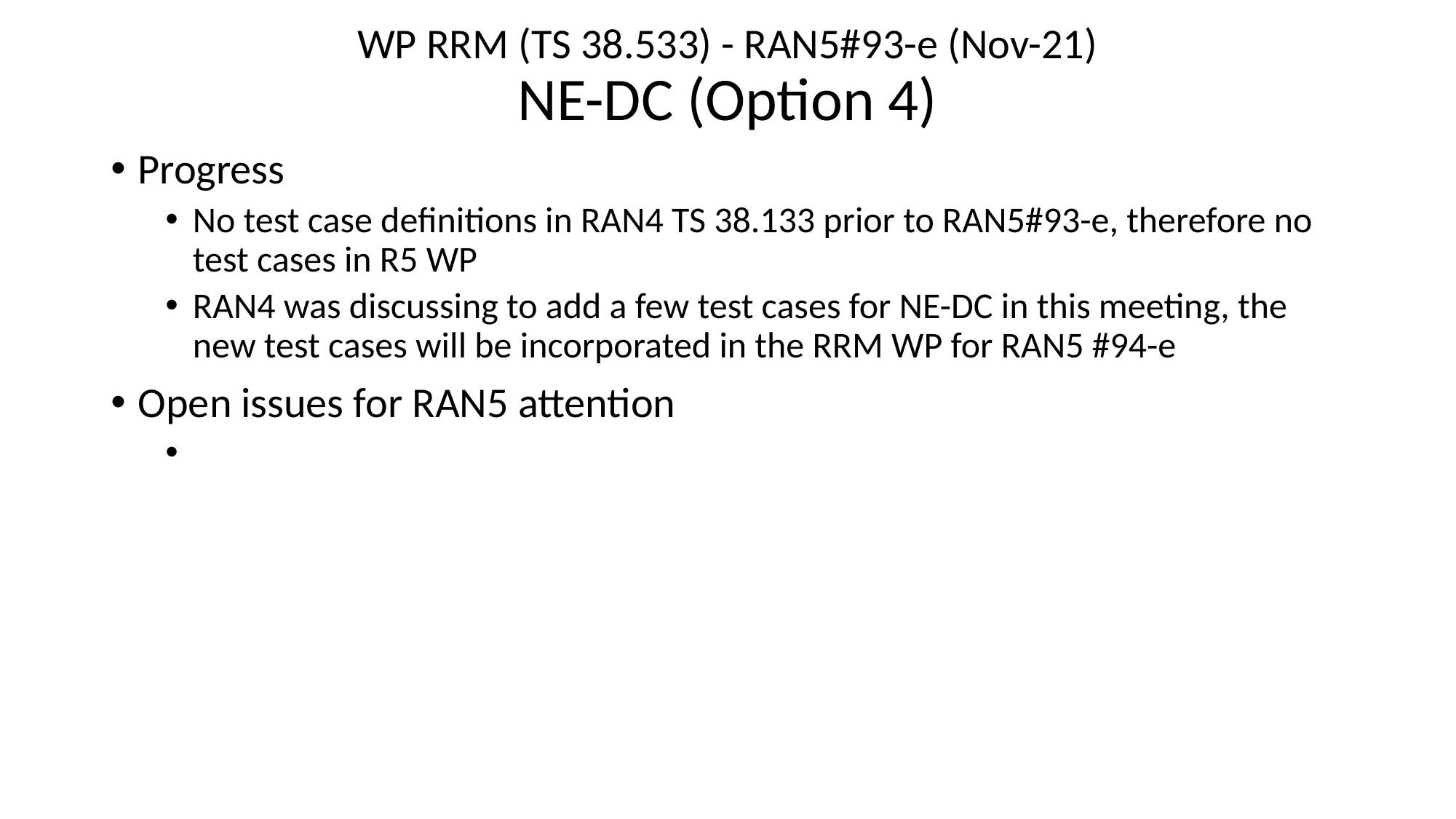

# WP RRM (TS 38.533) - RAN5#93-e (Nov-21) NE-DC (Option 4)
Progress
No test case definitions in RAN4 TS 38.133 prior to RAN5#93-e, therefore no test cases in R5 WP
RAN4 was discussing to add a few test cases for NE-DC in this meeting, the new test cases will be incorporated in the RRM WP for RAN5 #94-e
Open issues for RAN5 attention